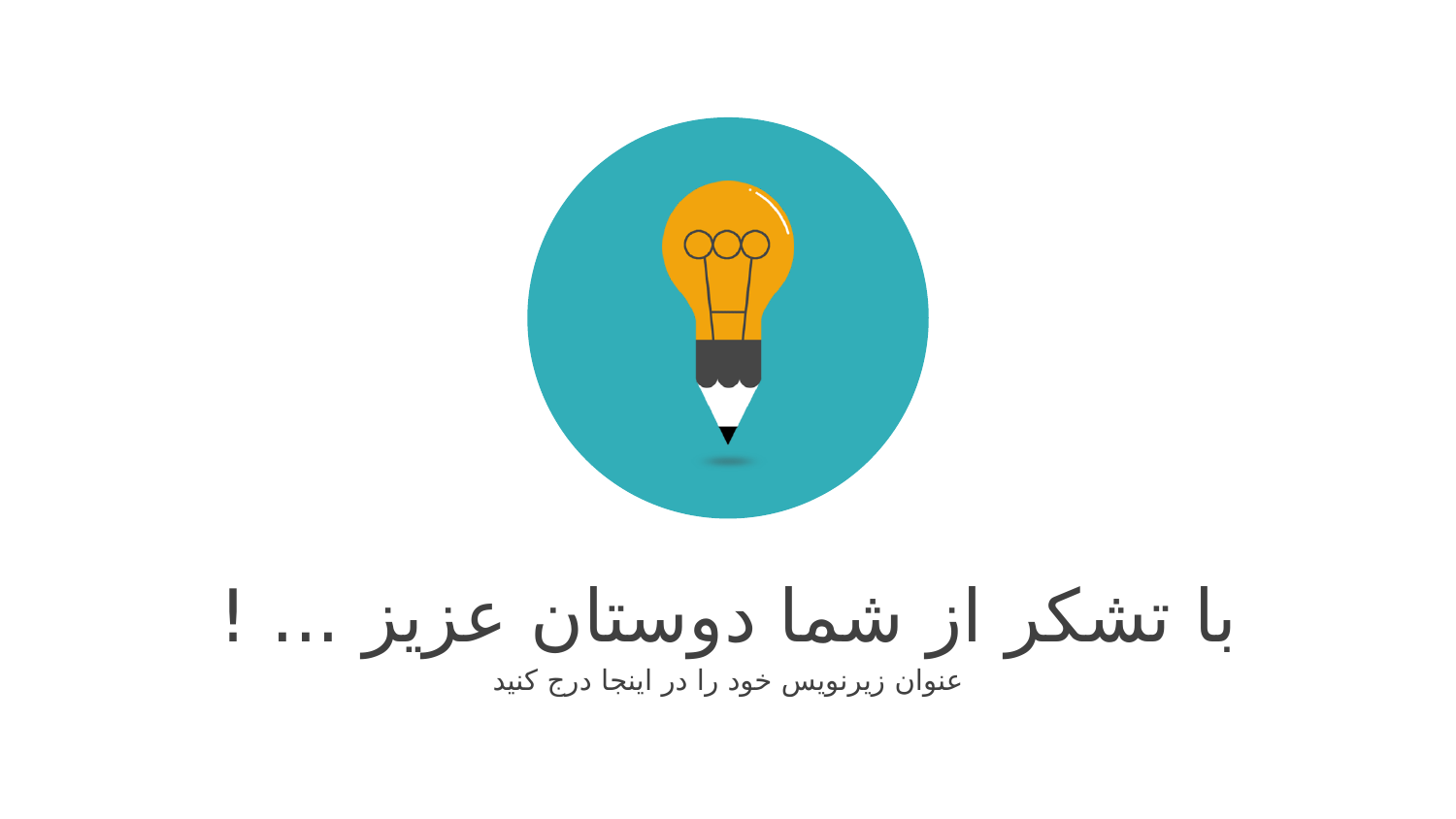

با تشکر از شما دوستان عزیز ... !
عنوان زیرنویس خود را در اینجا درج کنید